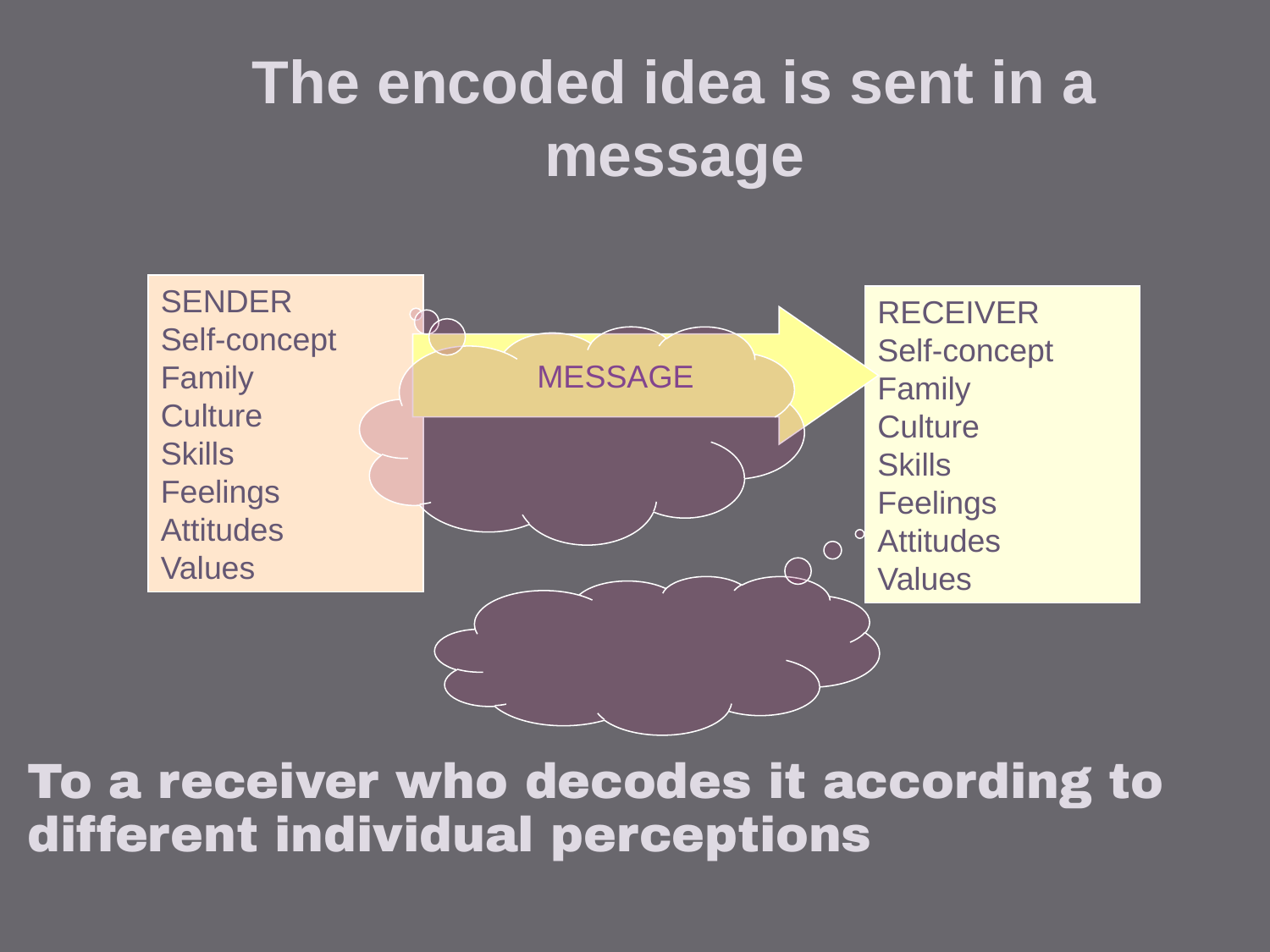

# The encoded idea is sent in a message
SENDER
Self-concept
Family
Culture
Skills
Feelings
Attitudes
Values
RECEIVER
Self-concept
Family
Culture
Skills
Feelings
Attitudes
Values
MESSAGE

To a receiver who decodes it according to different individual perceptions